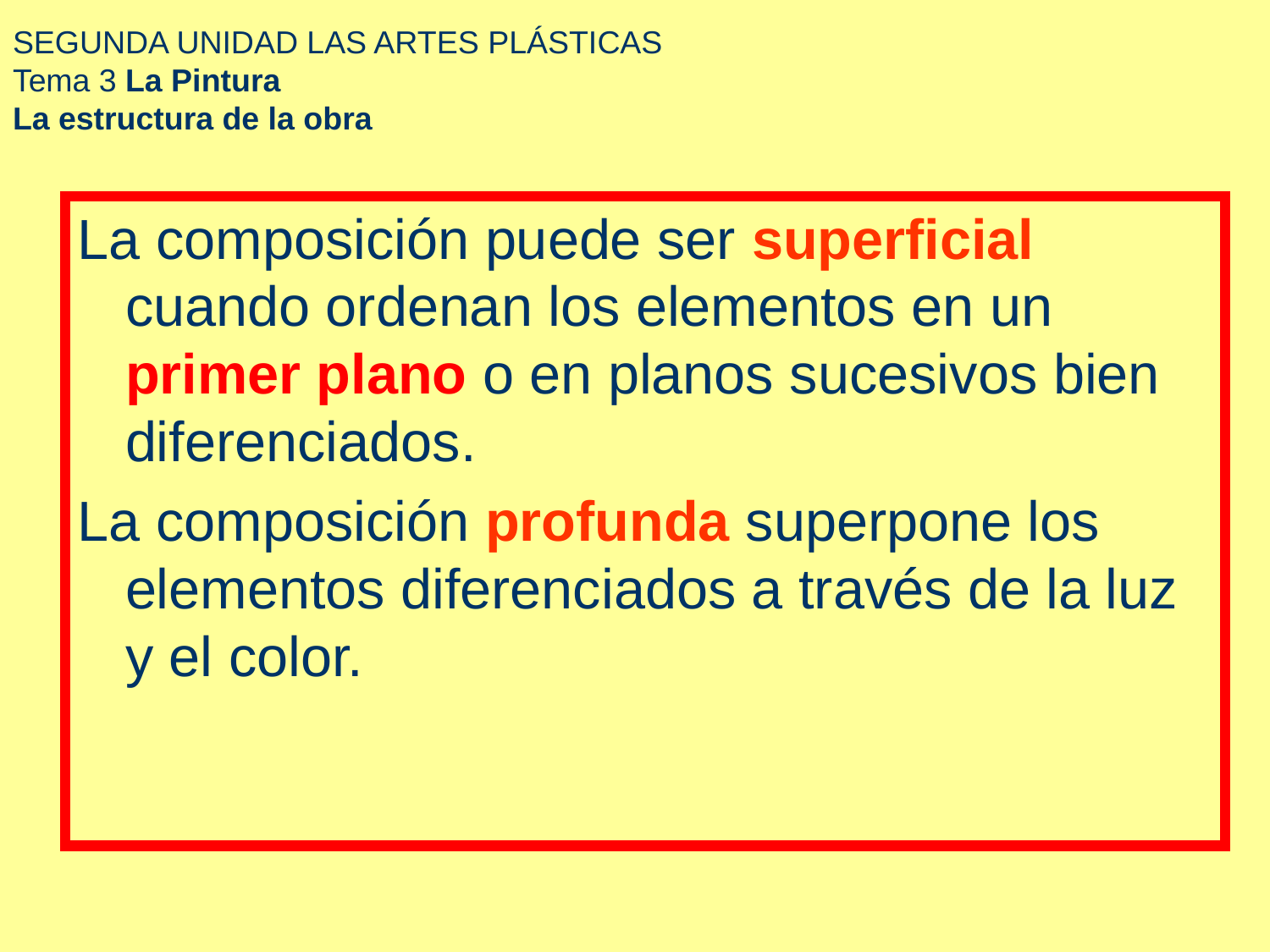

# SEGUNDA UNIDAD LAS ARTES PLÁSTICAS Tema 3 La Pintura La estructura de la obra
La composición puede ser superficial cuando ordenan los elementos en un primer plano o en planos sucesivos bien diferenciados.
La composición profunda superpone los elementos diferenciados a través de la luz y el color.